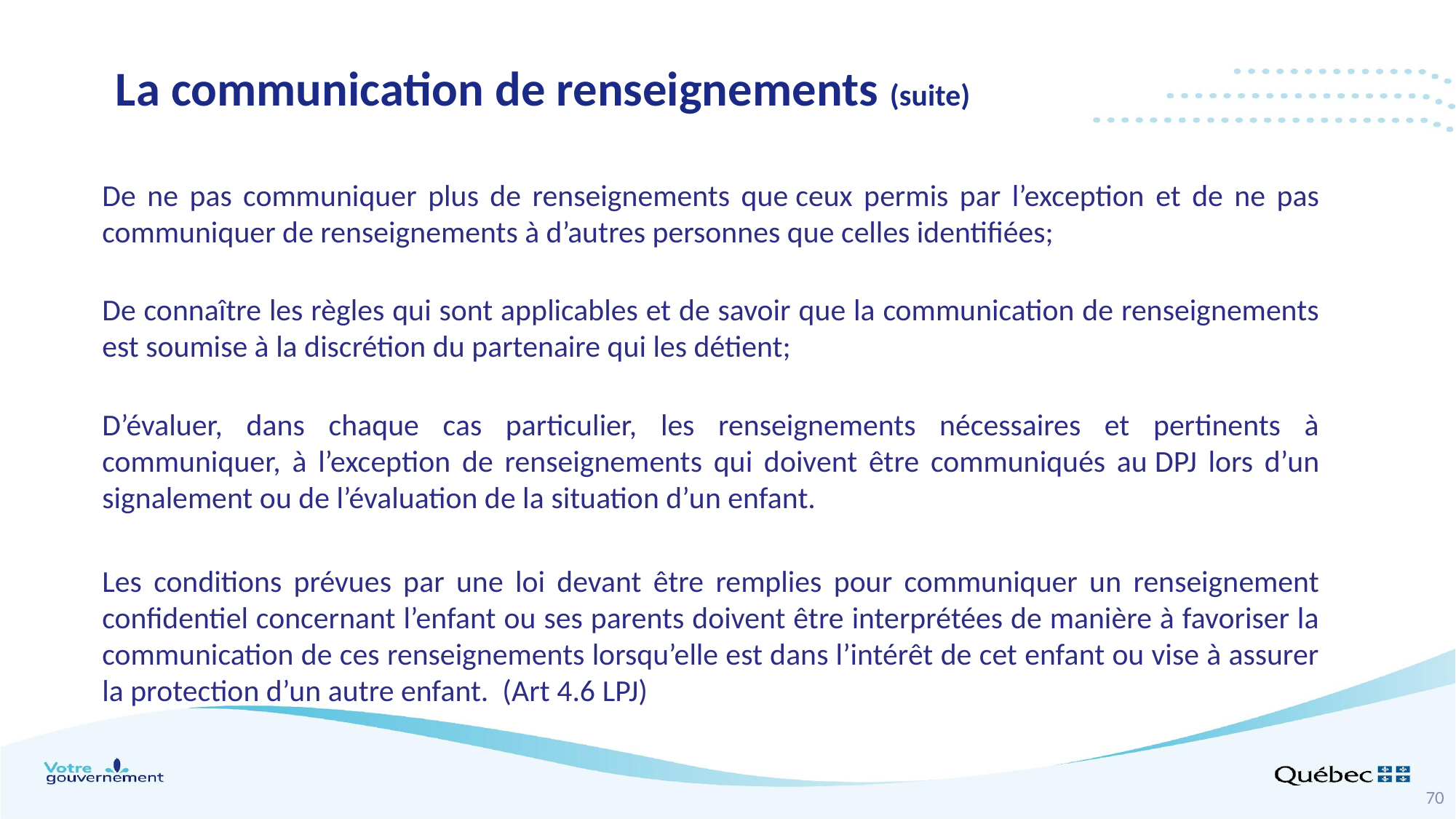

La communication de renseignements (suite)
De ne pas communiquer plus de renseignements que ceux permis par l’exception et de ne pas communiquer de renseignements à d’autres personnes que celles identifiées;

De connaître les règles qui sont applicables et de savoir que la communication de renseignements est soumise à la discrétion du partenaire qui les détient;

D’évaluer, dans chaque cas particulier, les renseignements nécessaires et pertinents à communiquer, à l’exception de renseignements qui doivent être communiqués au DPJ lors d’un signalement ou de l’évaluation de la situation d’un enfant.

Les conditions prévues par une loi devant être remplies pour communiquer un renseignement confidentiel concernant l’enfant ou ses parents doivent être interprétées de manière à favoriser la communication de ces renseignements lorsqu’elle est dans l’intérêt de cet enfant ou vise à assurer la protection d’un autre enfant.  (Art 4.6 LPJ)

70